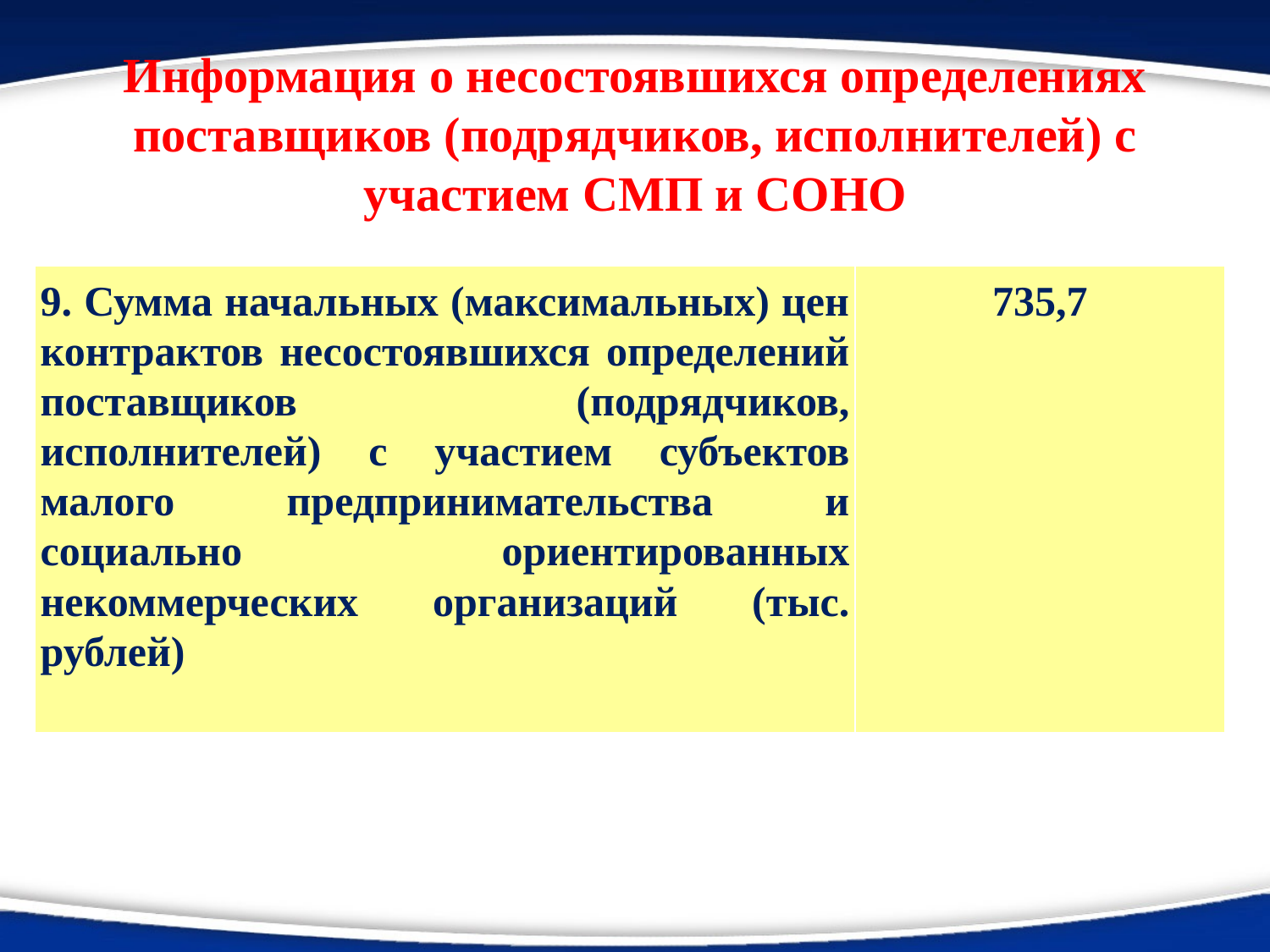

# Информация о несостоявшихся определениях поставщиков (подрядчиков, исполнителей) с участием СМП и СОНО
| 9. Сумма начальных (максимальных) цен контрактов несостоявшихся определений поставщиков (подрядчиков, исполнителей) с участием субъектов малого предпринимательства и социально ориентированных некоммерческих организаций (тыс. рублей) | 735,7 |
| --- | --- |